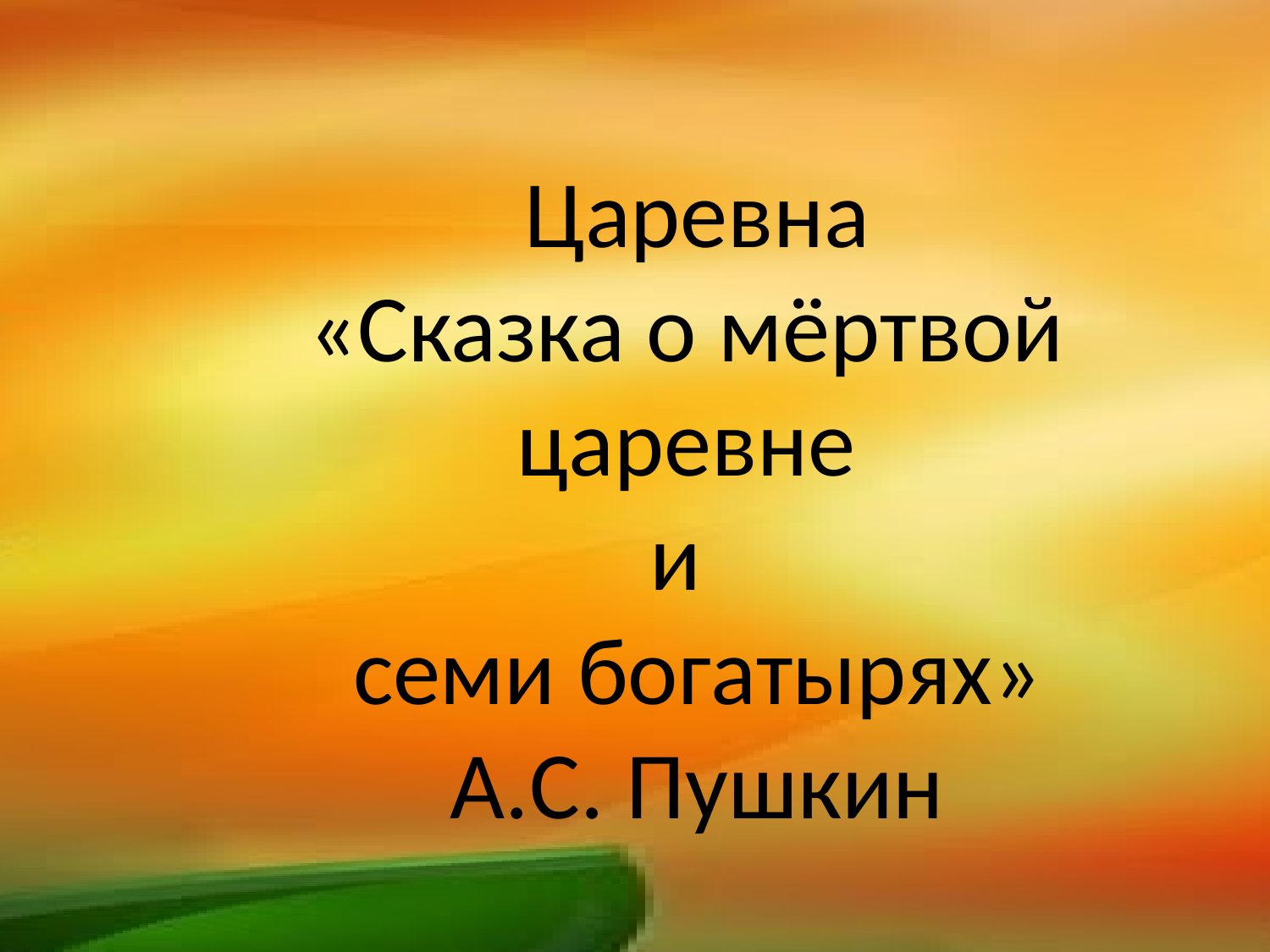

Царевна
«Сказка о мёртвой
царевне
и
семи богатырях»
А.С. Пушкин